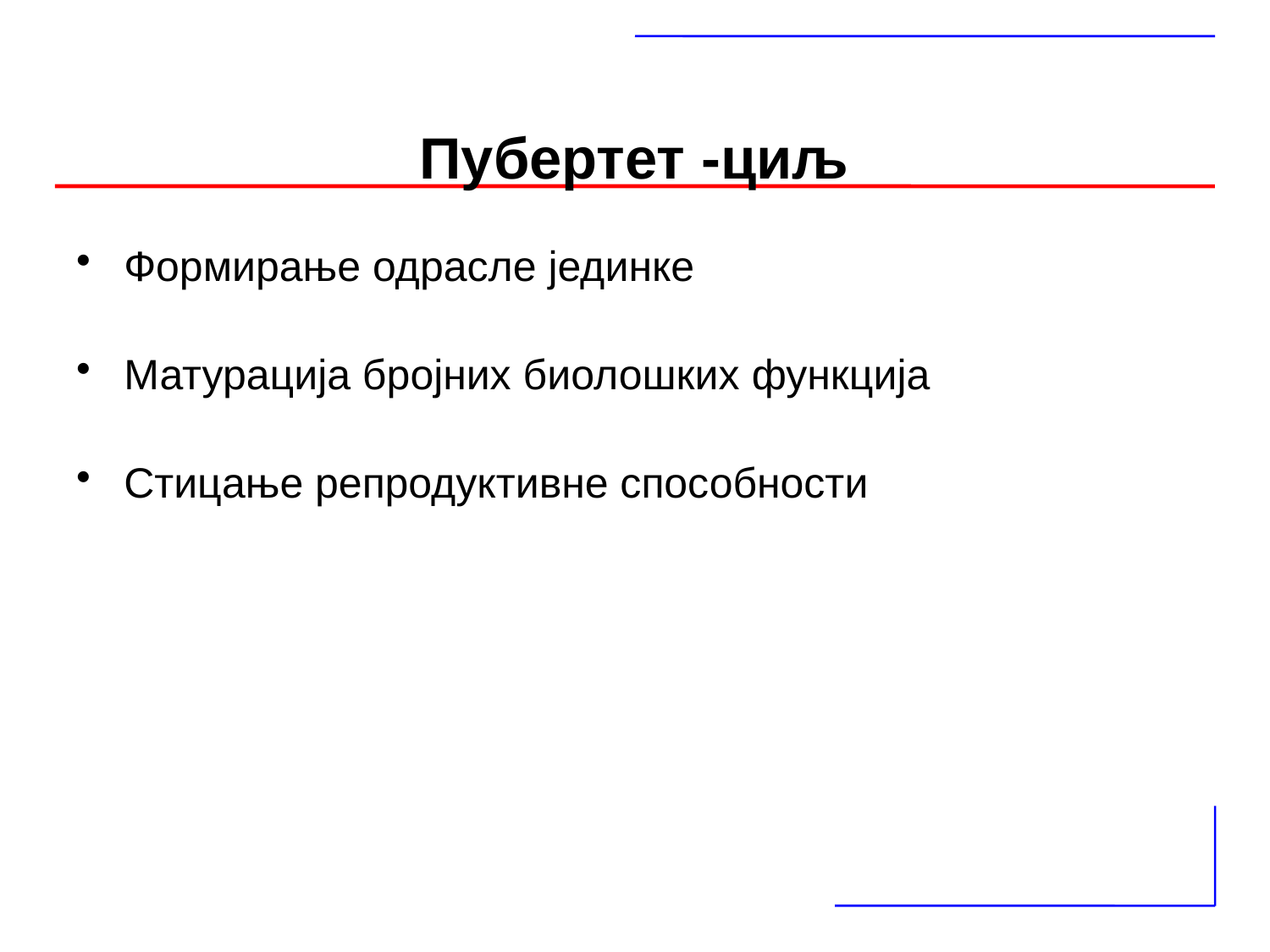

# Пубертет -циљ
Формирање одрасле јединке

Матурација бројних биолошких функција

Стицање репродуктивне способности